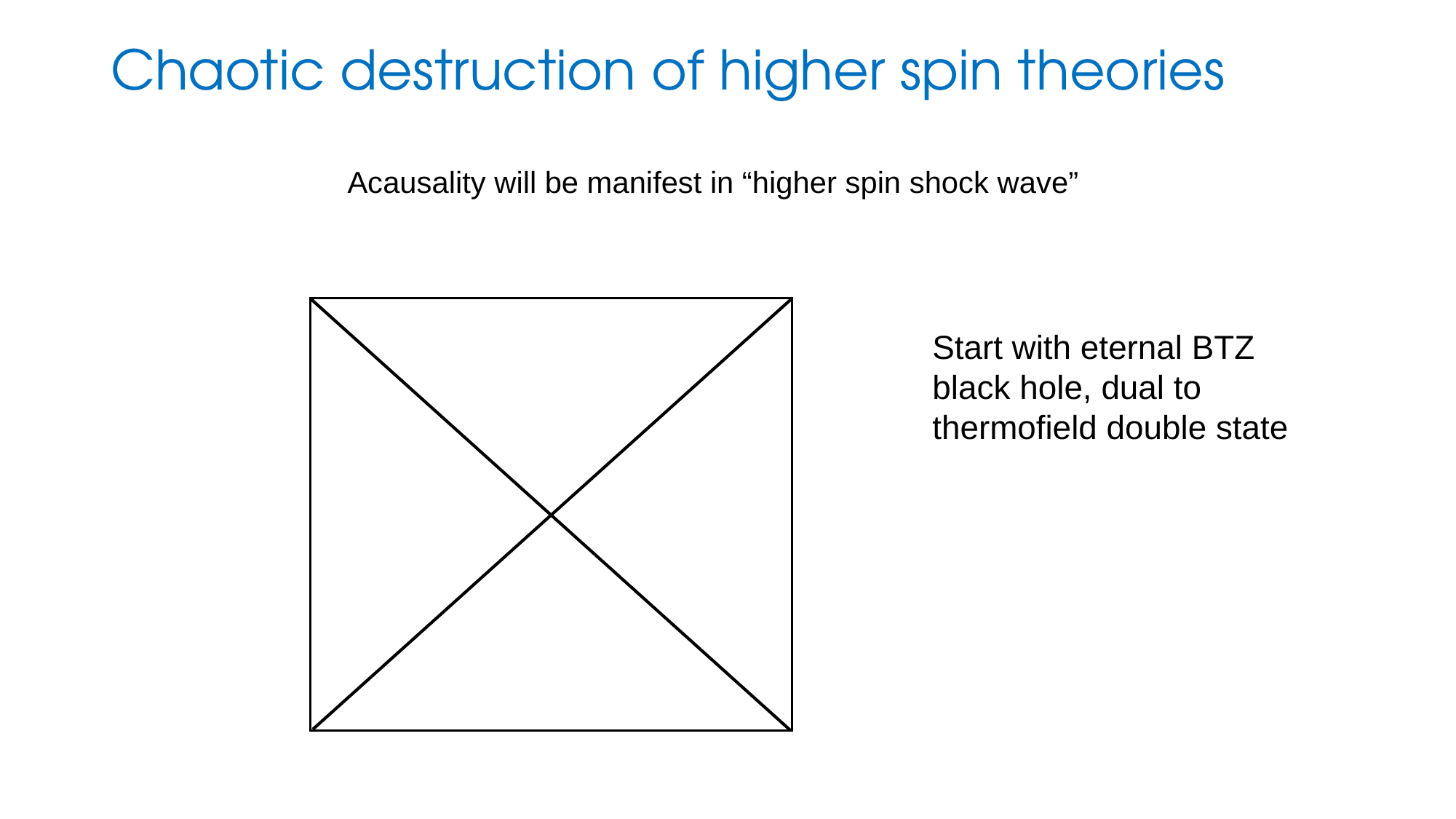

Chaotic destruction of higher spin theories
Acausality will be manifest in “higher spin shock wave”

Start with eternal BTZ black hole, dual to thermofield double state